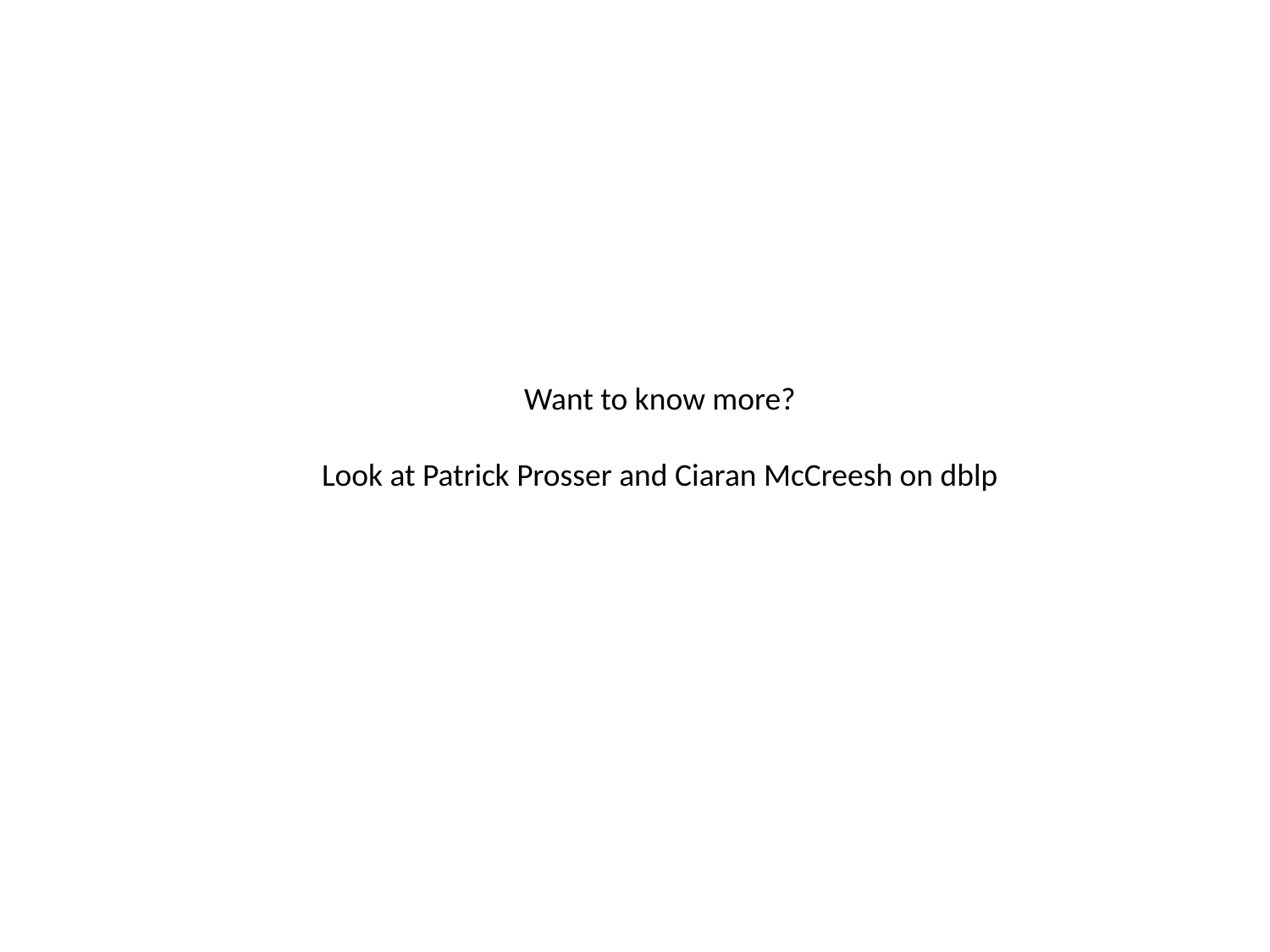

Want to know more?

Look at Patrick Prosser and Ciaran McCreesh on dblp